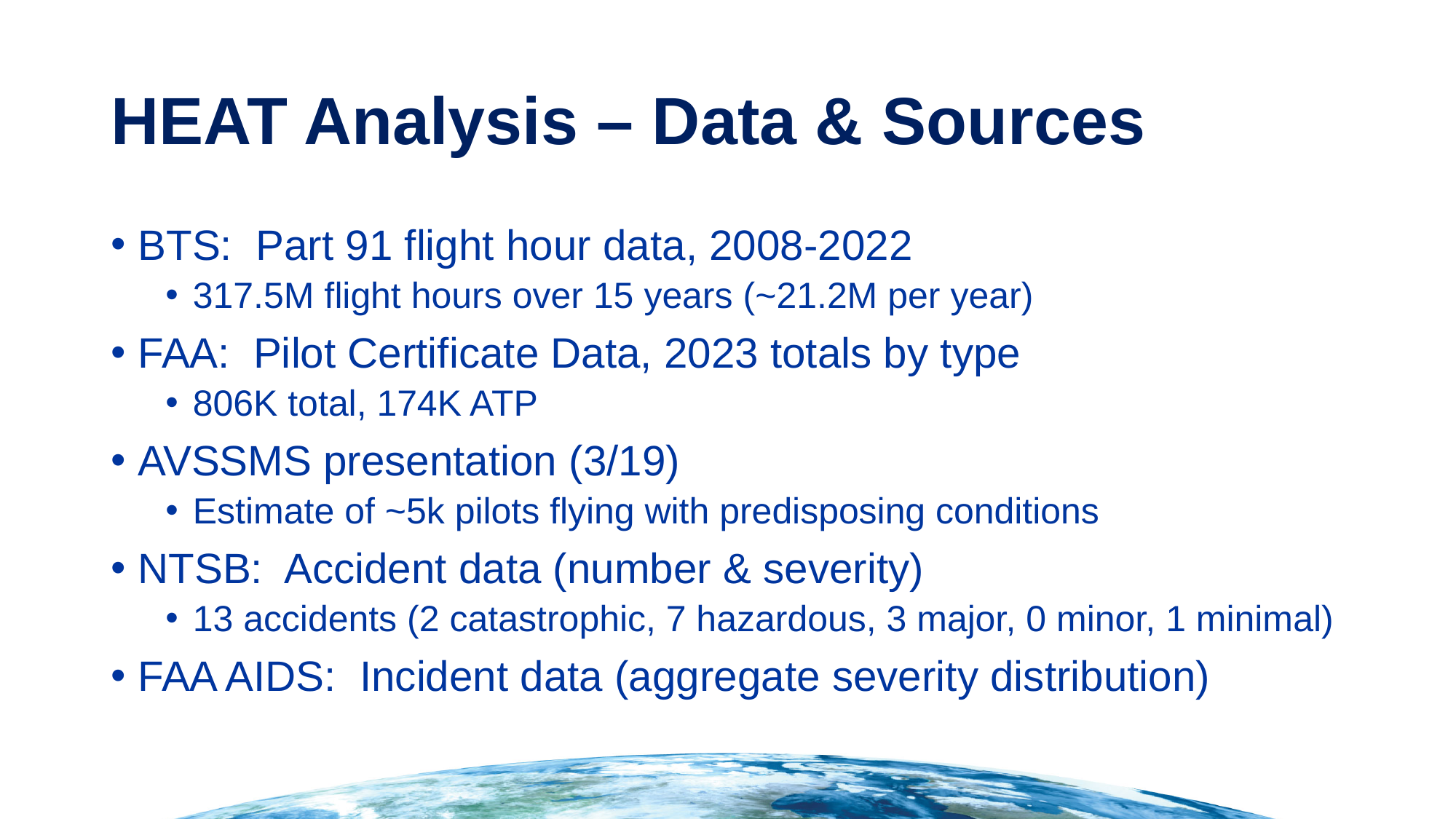

# HEAT Analysis – Data & Sources
BTS:  Part 91 flight hour data, 2008-2022
317.5M flight hours over 15 years (~21.2M per year)
FAA:  Pilot Certificate Data, 2023 totals by type
806K total, 174K ATP
AVSSMS presentation (3/19)
Estimate of ~5k pilots flying with predisposing conditions
NTSB:  Accident data (number & severity)
13 accidents (2 catastrophic, 7 hazardous, 3 major, 0 minor, 1 minimal)
FAA AIDS:  Incident data (aggregate severity distribution)